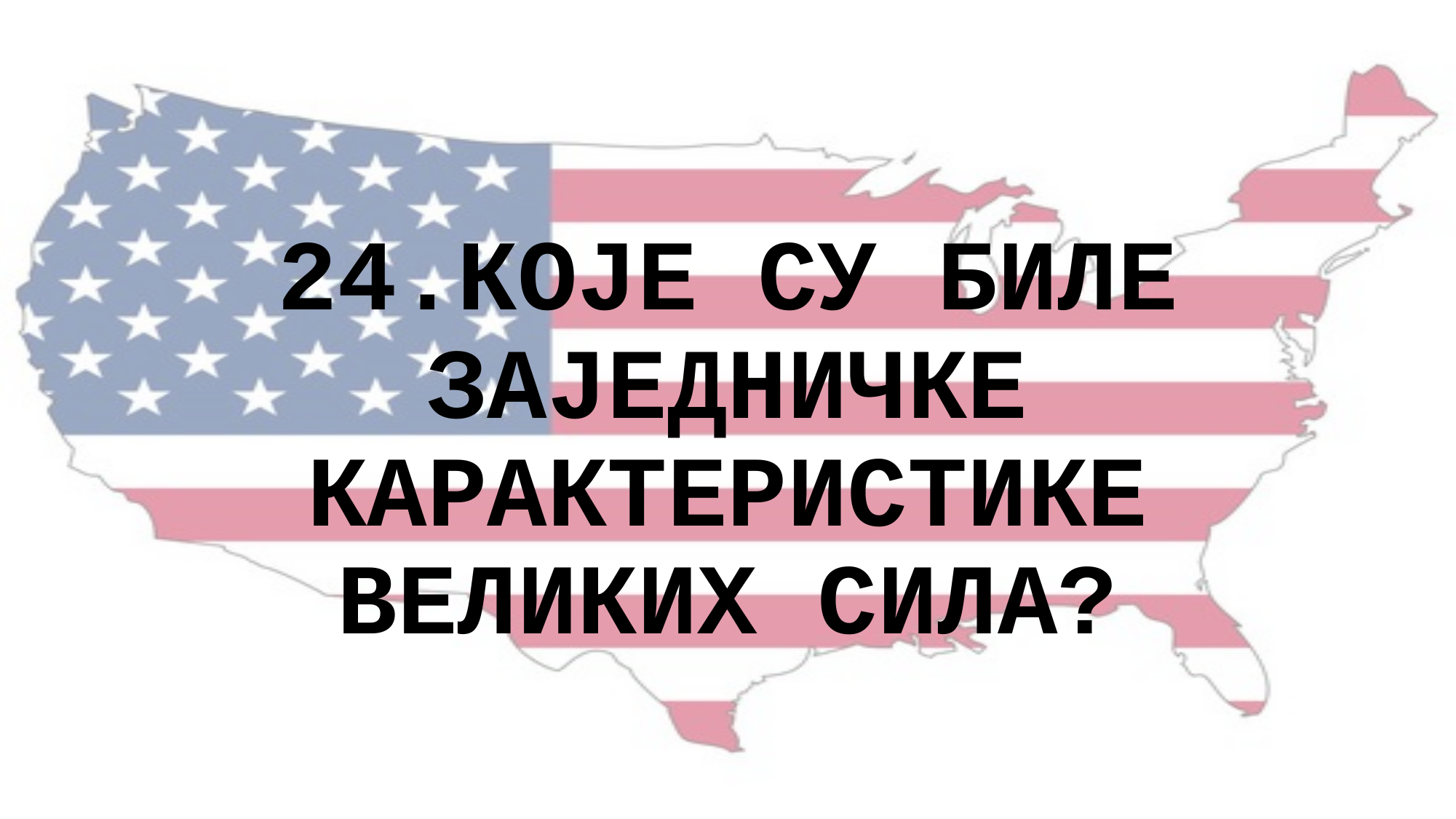

24.КОЈЕ СУ БИЛЕ ЗАЈЕДНИЧКЕ КАРАКТЕРИСТИКЕ ВЕЛИКИХ СИЛА?